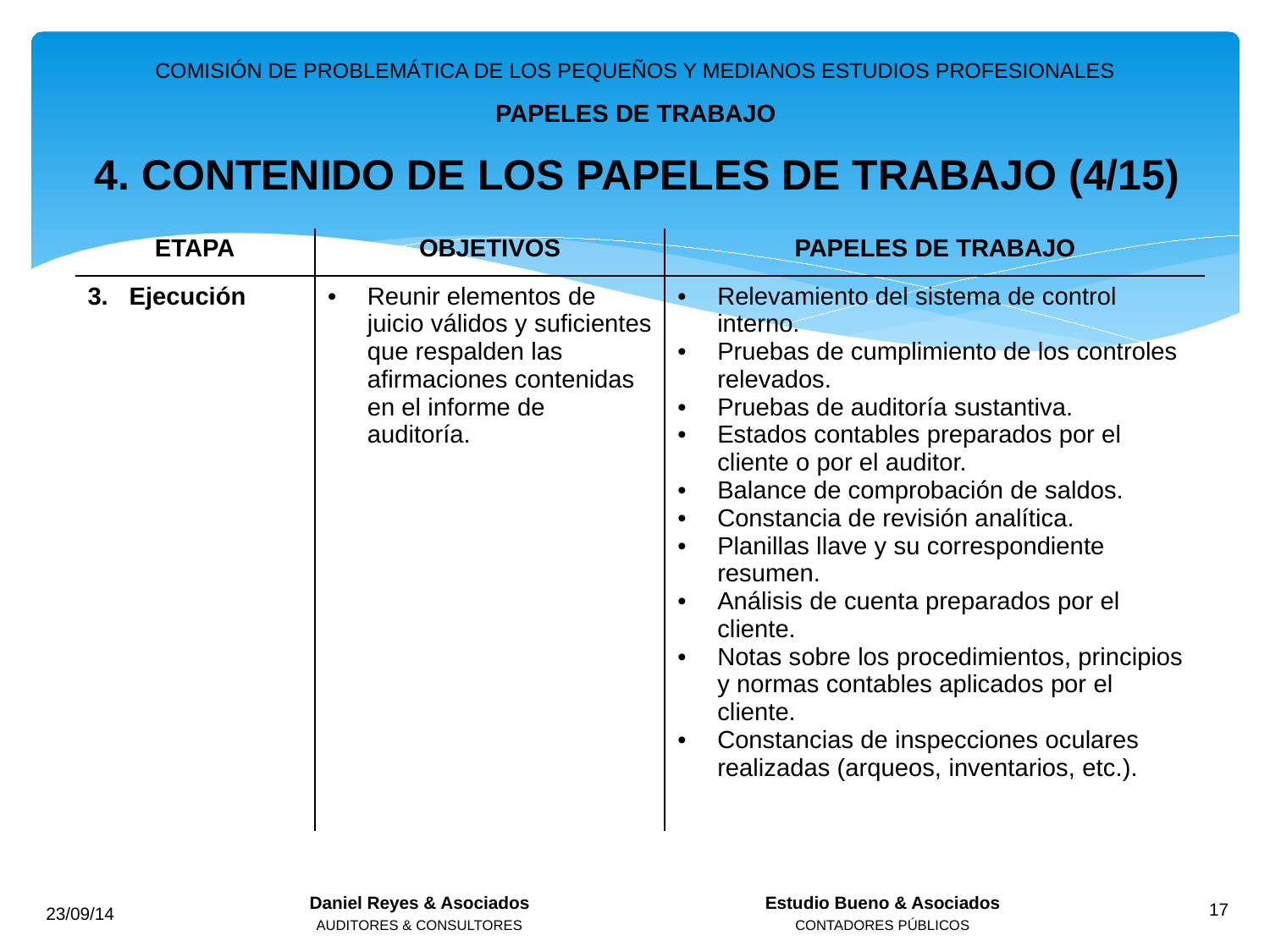

COMISIÓN DE PROBLEMÁTICA DE LOS PEQUEÑOS Y MEDIANOS ESTUDIOS PROFESIONALES
PAPELES DE TRABAJO
4. CONTENIDO DE LOS PAPELES DE TRABAJO (4/15)
| ETAPA | OBJETIVOS | PAPELES DE TRABAJO |
| --- | --- | --- |
| 3. Ejecución | Reunir elementos de juicio válidos y suficientes que respalden las afirmaciones contenidas en el informe de auditoría. | Relevamiento del sistema de control interno. Pruebas de cumplimiento de los controles relevados. Pruebas de auditoría sustantiva. Estados contables preparados por el cliente o por el auditor. Balance de comprobación de saldos. Constancia de revisión analítica. Planillas llave y su correspondiente resumen. Análisis de cuenta preparados por el cliente. Notas sobre los procedimientos, principios y normas contables aplicados por el cliente. Constancias de inspecciones oculares realizadas (arqueos, inventarios, etc.). |
Daniel Reyes & Asociados
AUDITORES & CONSULTORES
Estudio Bueno & Asociados
CONTADORES PÚBLICOS
23/09/14
17